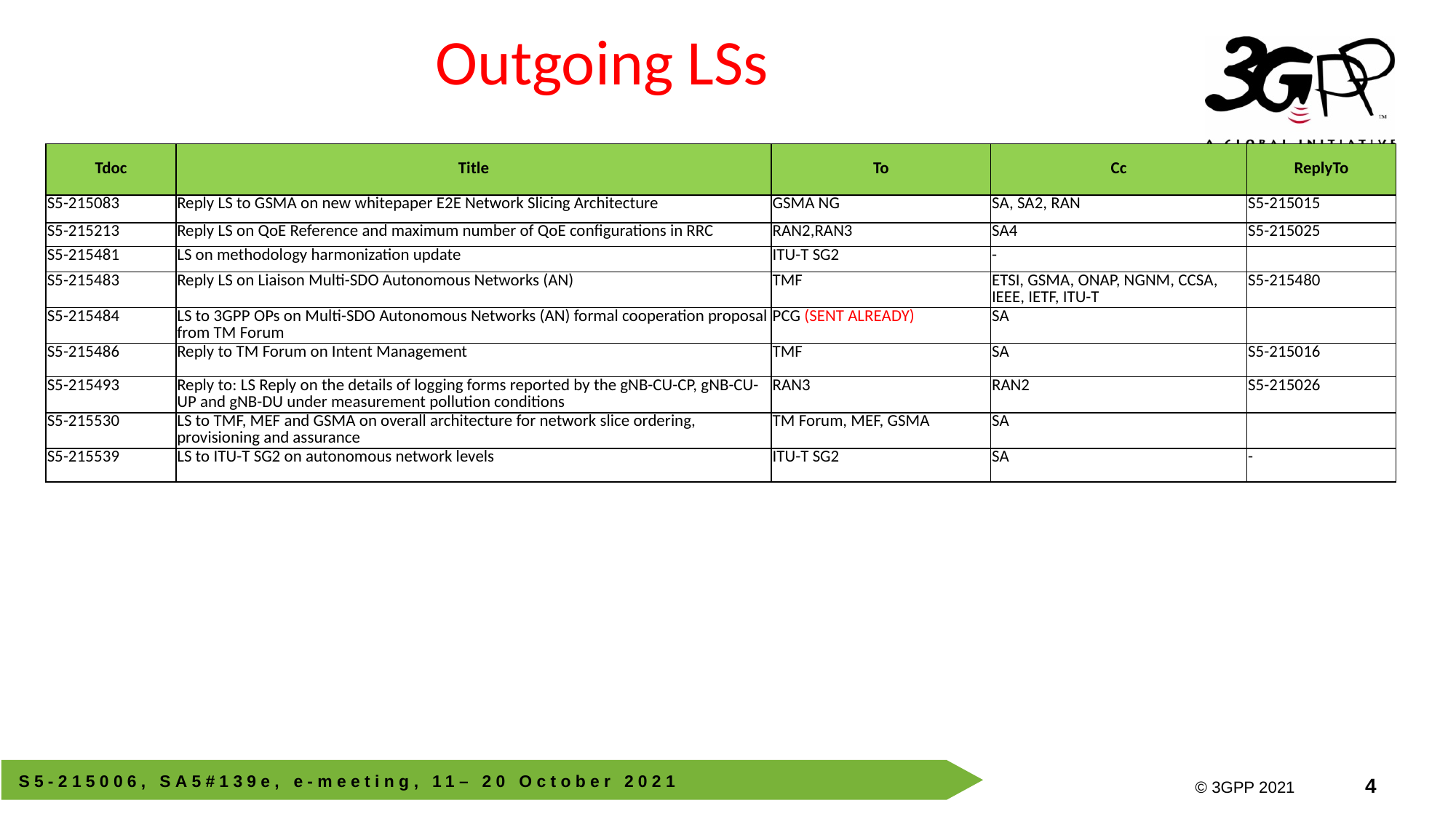

# Outgoing LSs
| Tdoc | Title | To | Cc | ReplyTo |
| --- | --- | --- | --- | --- |
| S5-215083 | Reply LS to GSMA on new whitepaper E2E Network Slicing Architecture | GSMA NG | SA, SA2, RAN | S5-215015 |
| S5-215213 | Reply LS on QoE Reference and maximum number of QoE configurations in RRC | RAN2,RAN3 | SA4 | S5-215025 |
| S5-215481 | LS on methodology harmonization update | ITU-T SG2 | - |  |
| S5-215483 | Reply LS on Liaison Multi-SDO Autonomous Networks (AN) | TMF | ETSI, GSMA, ONAP, NGNM, CCSA, IEEE, IETF, ITU-T | S5-215480 |
| S5-215484 | LS to 3GPP OPs on Multi-SDO Autonomous Networks (AN) formal cooperation proposal from TM Forum | PCG (SENT ALREADY) | SA |  |
| S5-215486 | Reply to TM Forum on Intent Management | TMF | SA | S5-215016 |
| S5-215493 | Reply to: LS Reply on the details of logging forms reported by the gNB-CU-CP, gNB-CU-UP and gNB-DU under measurement pollution conditions | RAN3 | RAN2 | S5-215026 |
| S5-215530 | LS to TMF, MEF and GSMA on overall architecture for network slice ordering, provisioning and assurance | TM Forum, MEF, GSMA | SA |  |
| S5-215539 | LS to ITU-T SG2 on autonomous network levels | ITU-T SG2 | SA | - |